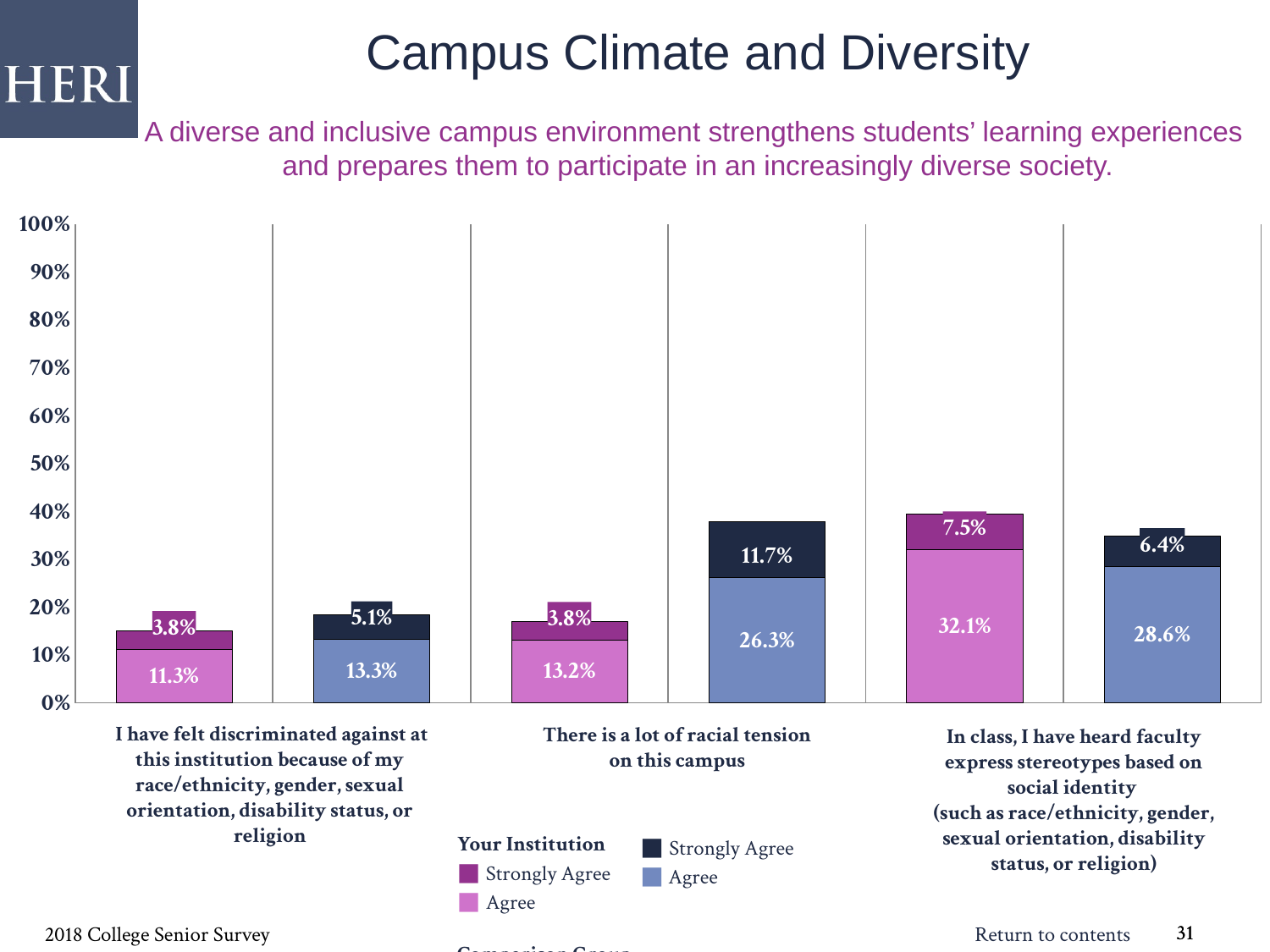

Campus Climate and Diversity

A diverse and inclusive campus environment strengthens students’ learning experiences
and prepares them to participate in an increasingly diverse society.

### Chart

| Category | agree | strongly agree |
|---|---|---|
| I have felt discriminated against at this institution because of my race/ethnicity, gender, sexual orientation, or religious affiliation | 0.113 | 0.038 |
| comp | 0.133 | 0.051 |
| There is a lot of racial tension on this campus | 0.132 | 0.038 |
| comp | 0.263 | 0.117 |
| I have heard faculty express stereotypes about racialethnic groups in class | 0.321 | 0.075 |
| comp | 0.286 | 0.064 |
There is a lot of racial tension on this campus
 I have felt discriminated against at this institution because of my race/ethnicity, gender, sexual orientation, disability status, or religion
In class, I have heard faculty express stereotypes based on social identity
(such as race/ethnicity, gender, sexual orientation, disability status, or religion)
Your Institution
■ Strongly Agree
■ Agree

Comparison Group
■ Strongly Agree
■ Agree

2018 College Senior Survey
31
31